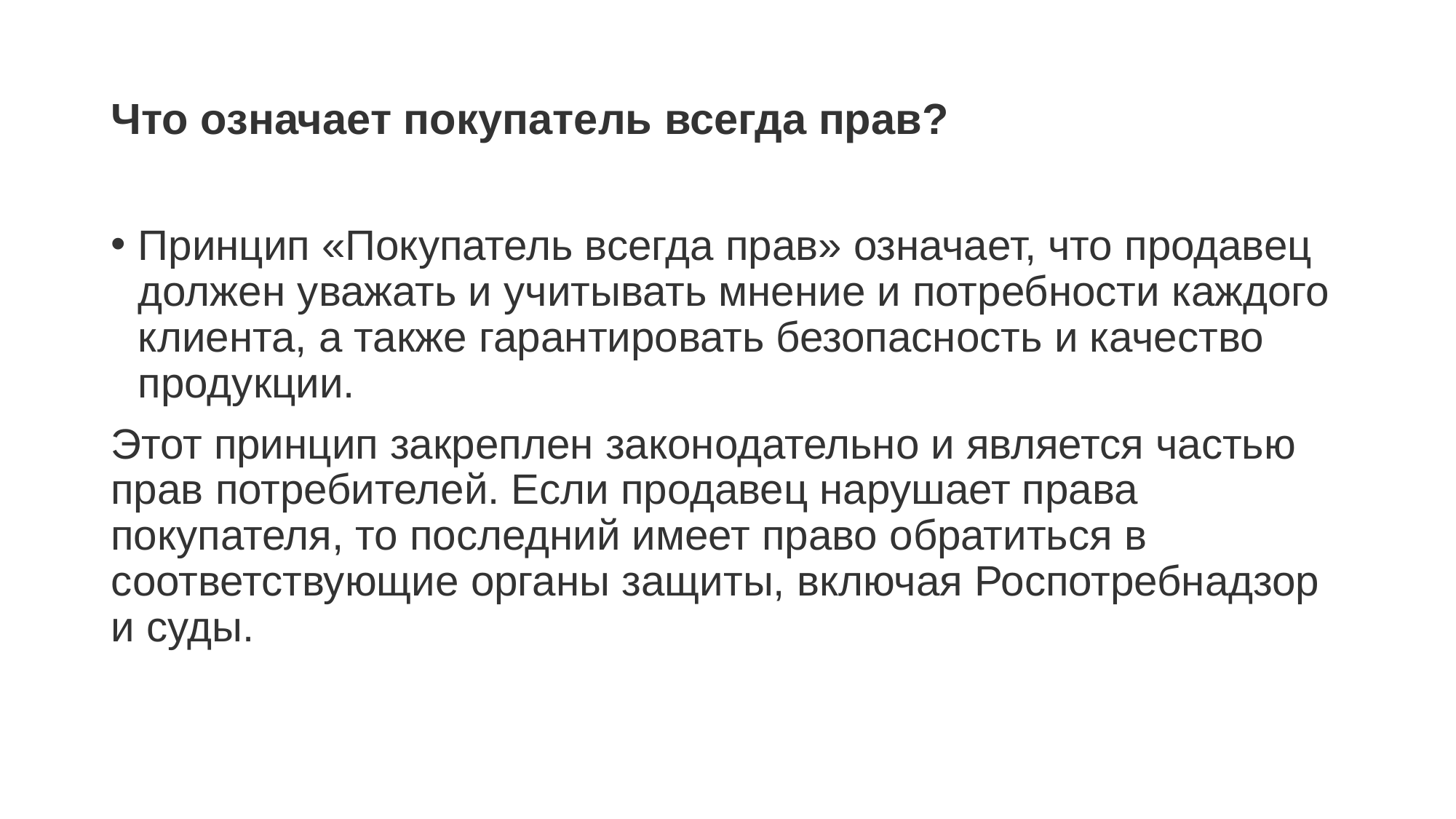

# Что означает покупатель всегда прав?
Принцип «Покупатель всегда прав» означает, что продавец должен уважать и учитывать мнение и потребности каждого клиента, а также гарантировать безопасность и качество продукции.
Этот принцип закреплен законодательно и является частью прав потребителей. Если продавец нарушает права покупателя, то последний имеет право обратиться в соответствующие органы защиты, включая Роспотребнадзор и суды.